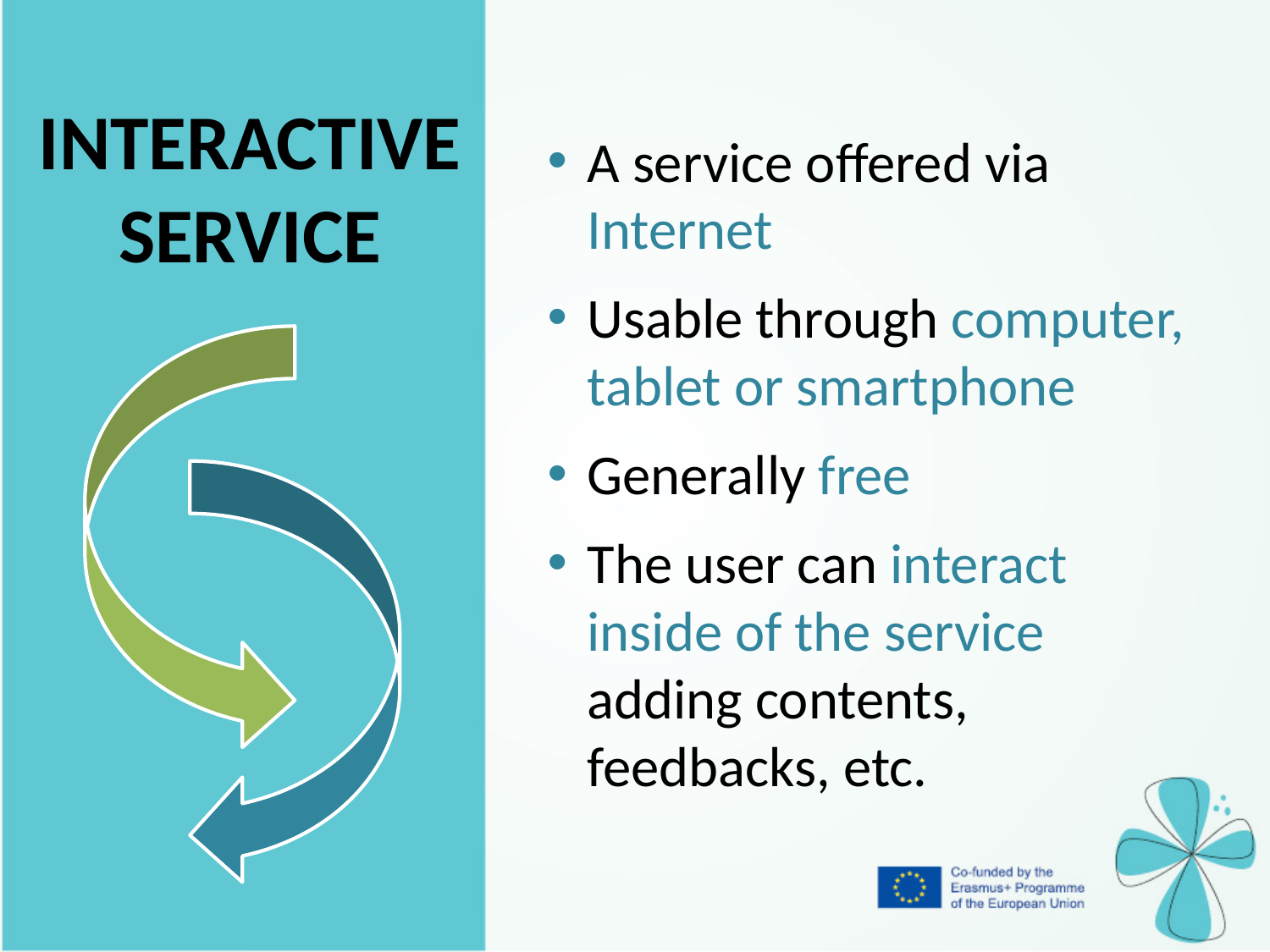

INTERACTIVE SERVICE
A service offered via Internet

Usable through computer, tablet or smartphone

Generally free

The user can interact inside of the service
adding contents, feedbacks, etc.